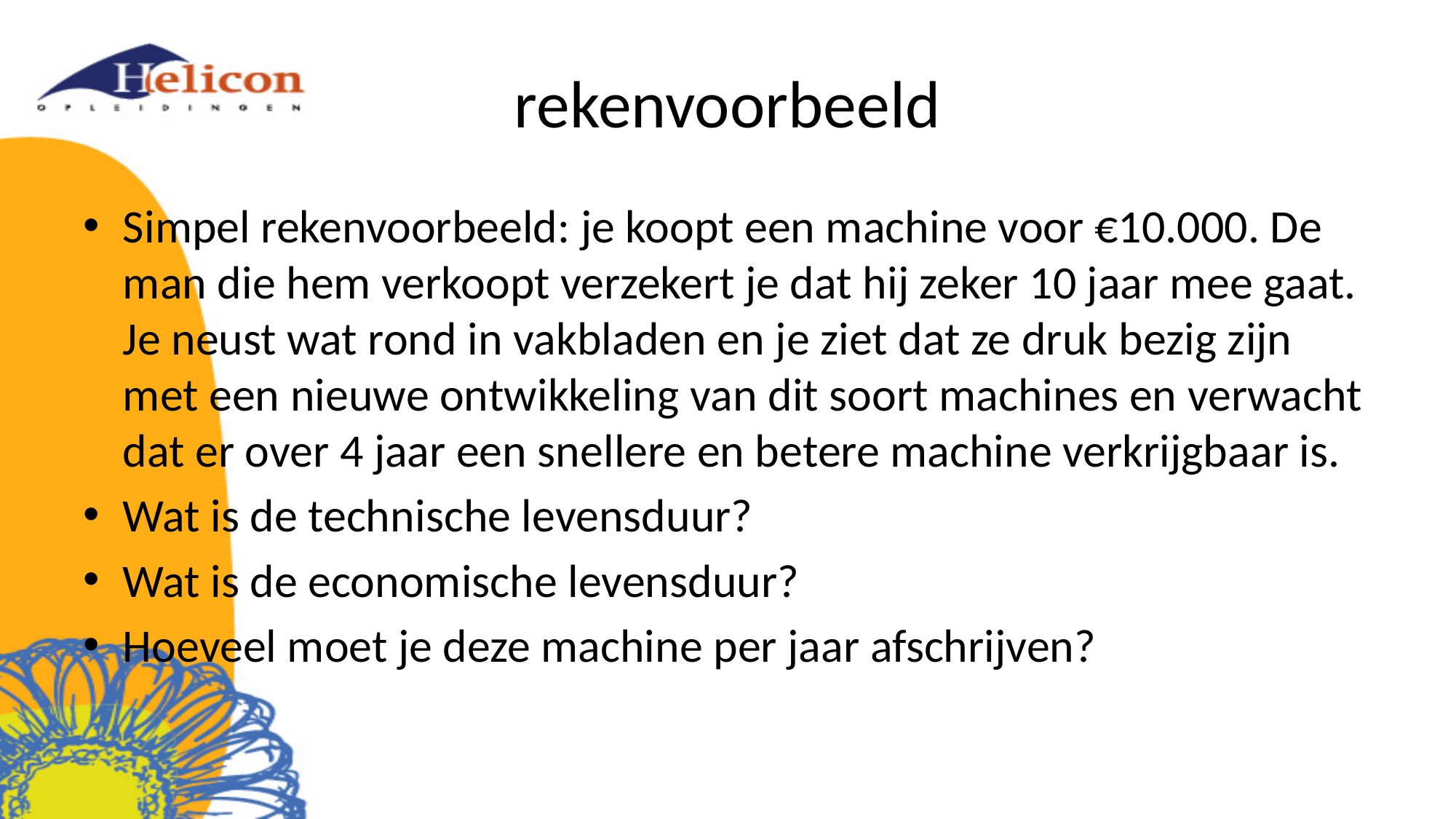

# rekenvoorbeeld
Simpel rekenvoorbeeld: je koopt een machine voor €10.000. De man die hem verkoopt verzekert je dat hij zeker 10 jaar mee gaat. Je neust wat rond in vakbladen en je ziet dat ze druk bezig zijn met een nieuwe ontwikkeling van dit soort machines en verwacht dat er over 4 jaar een snellere en betere machine verkrijgbaar is.
Wat is de technische levensduur?
Wat is de economische levensduur?
Hoeveel moet je deze machine per jaar afschrijven?